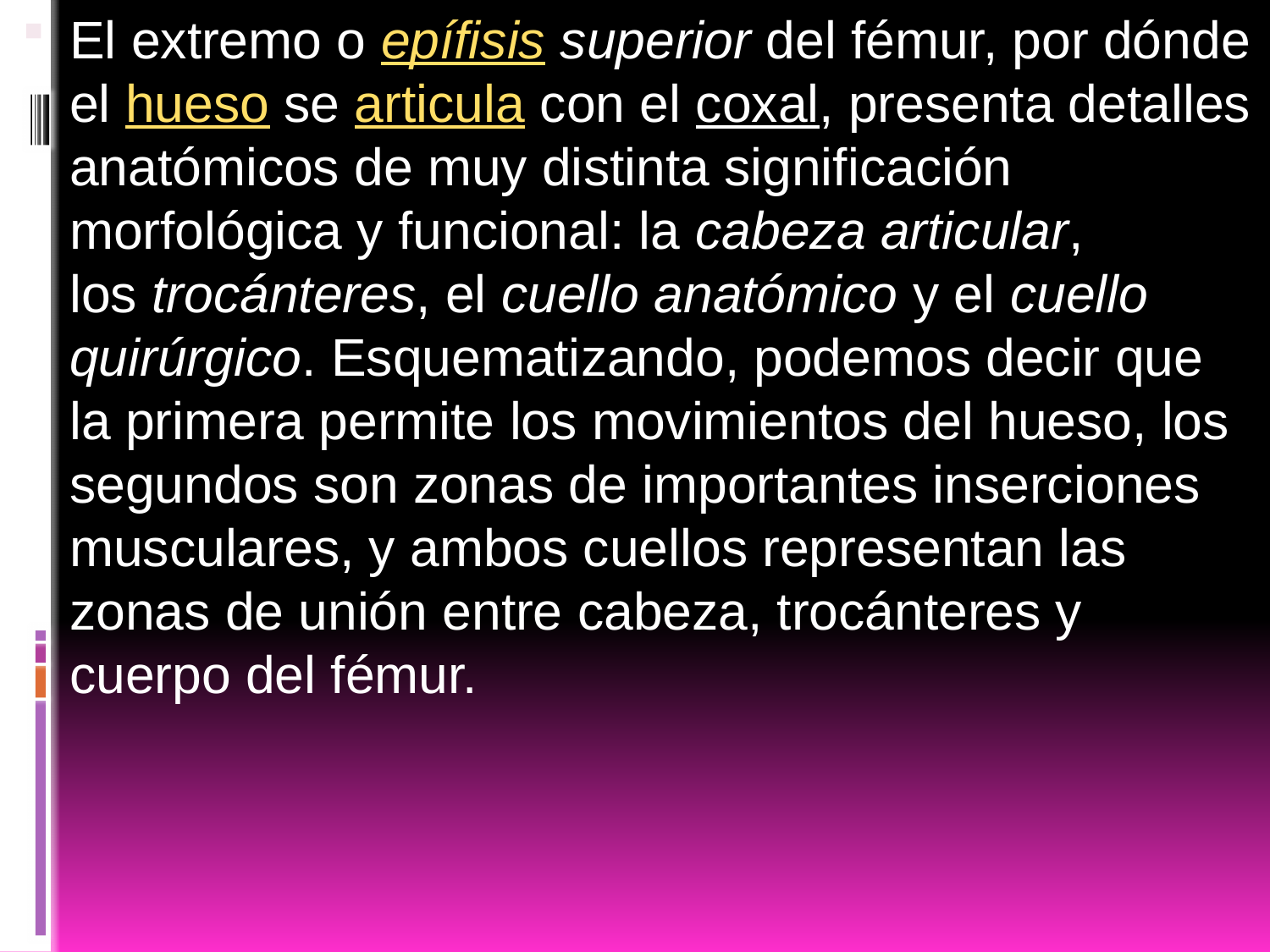

El extremo o epífisis superior del fémur, por dónde el hueso se articula con el coxal, presenta detalles anatómicos de muy distinta significación morfológica y funcional: la cabeza articular, los trocánteres, el cuello anatómico y el cuello quirúrgico. Esquematizando, podemos decir que la primera permite los movimientos del hueso, los segundos son zonas de importantes inserciones musculares, y ambos cuellos representan las zonas de unión entre cabeza, trocánteres y cuerpo del fémur.